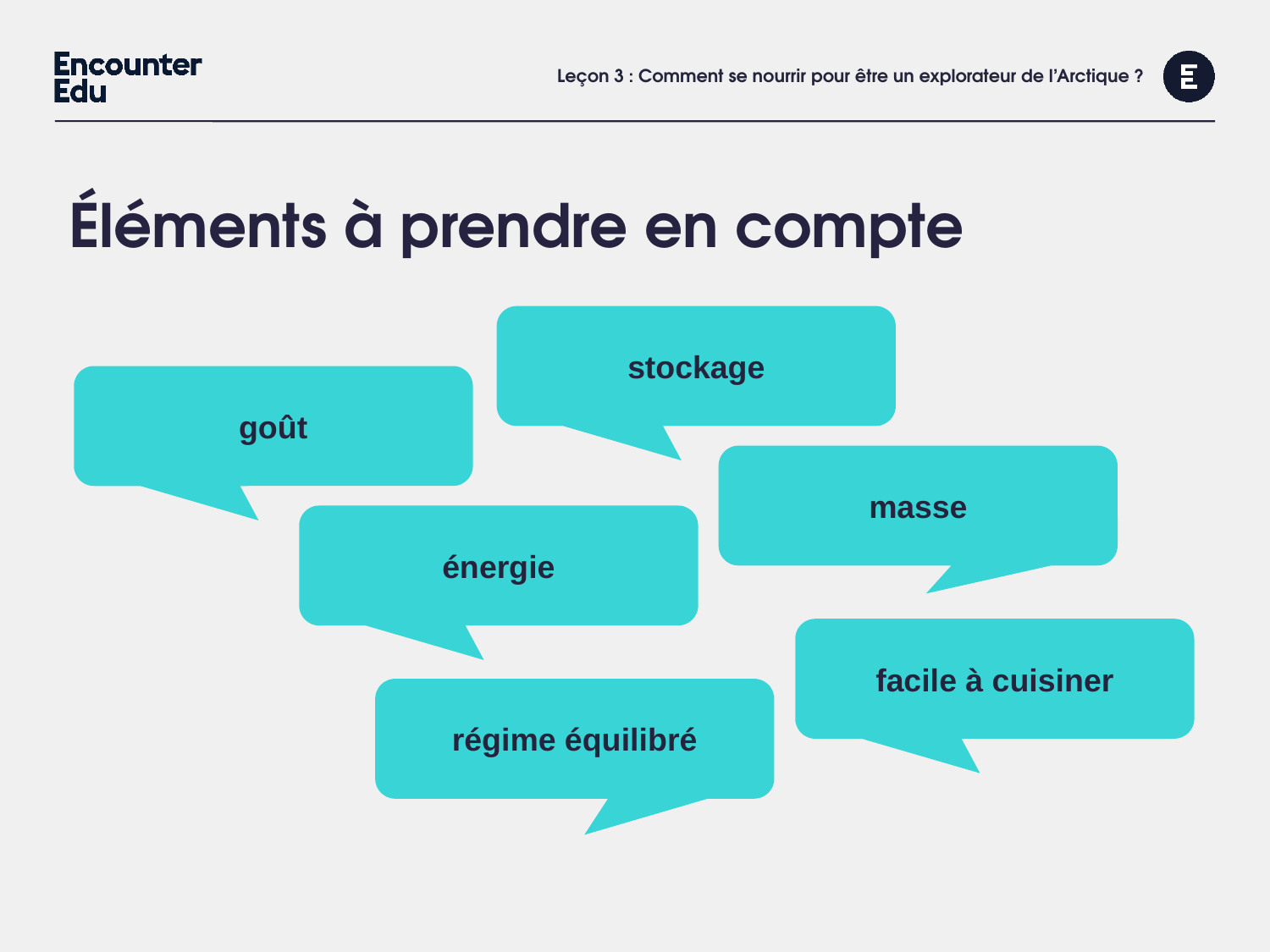

# Leçon 3 : Comment se nourrir pour être un explorateur de l’Arctique ?
Éléments à prendre en compte
stockage
goût
masse
énergie
facile à cuisiner
régime équilibré